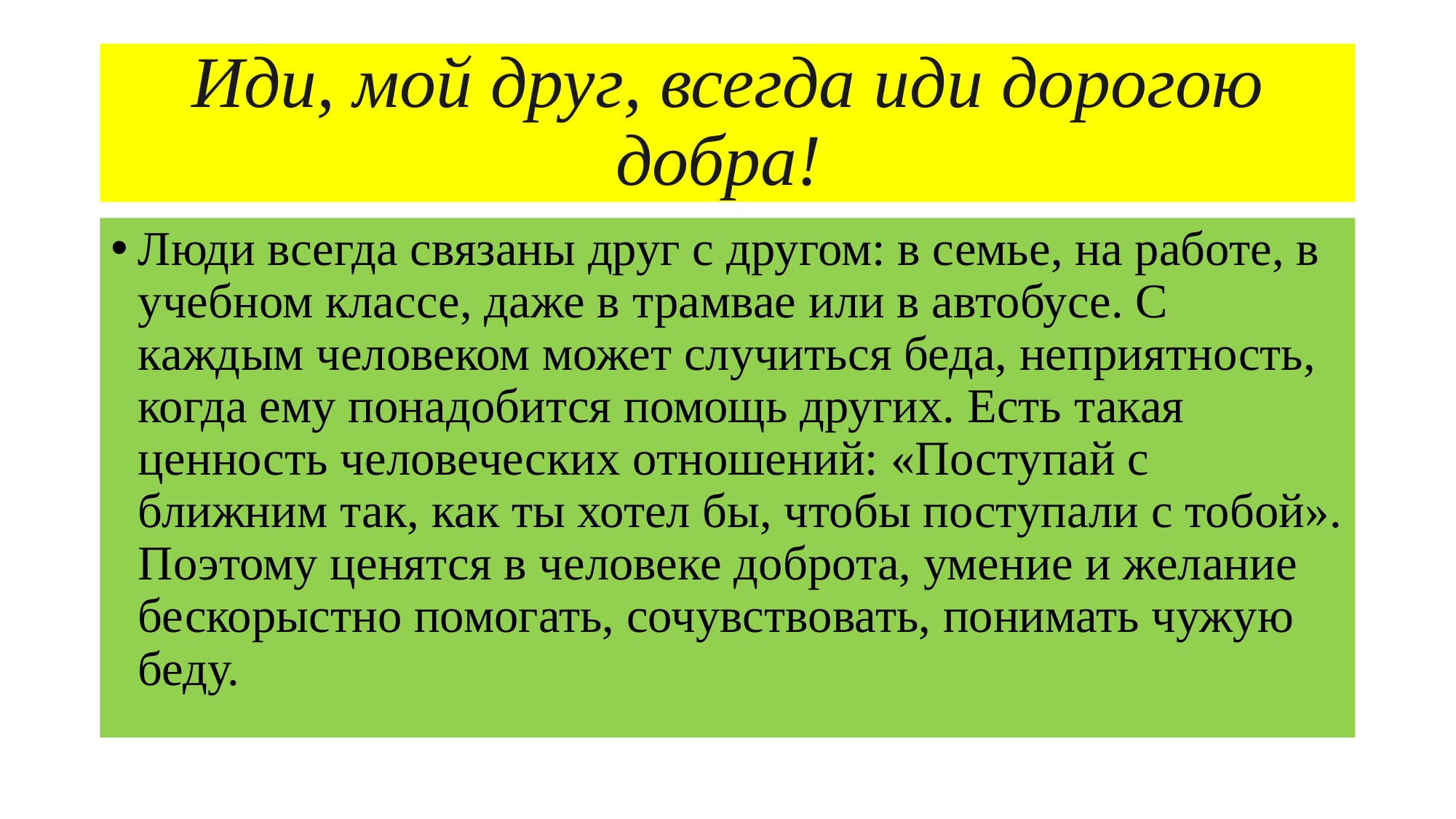

# Иди, мой друг, всегда иди дорогою добра!
Люди всегда связаны друг с другом: в семье, на работе, в учебном классе, даже в трамвае или в автобусе. С каждым человеком может случиться беда, неприятность, когда ему понадобится помощь других. Есть такая ценность человеческих отношений: «Поступай с ближним так, как ты хотел бы, чтобы поступали с тобой». Поэтому ценятся в человеке доброта, умение и желание бескорыстно помогать, сочувствовать, понимать чужую беду.